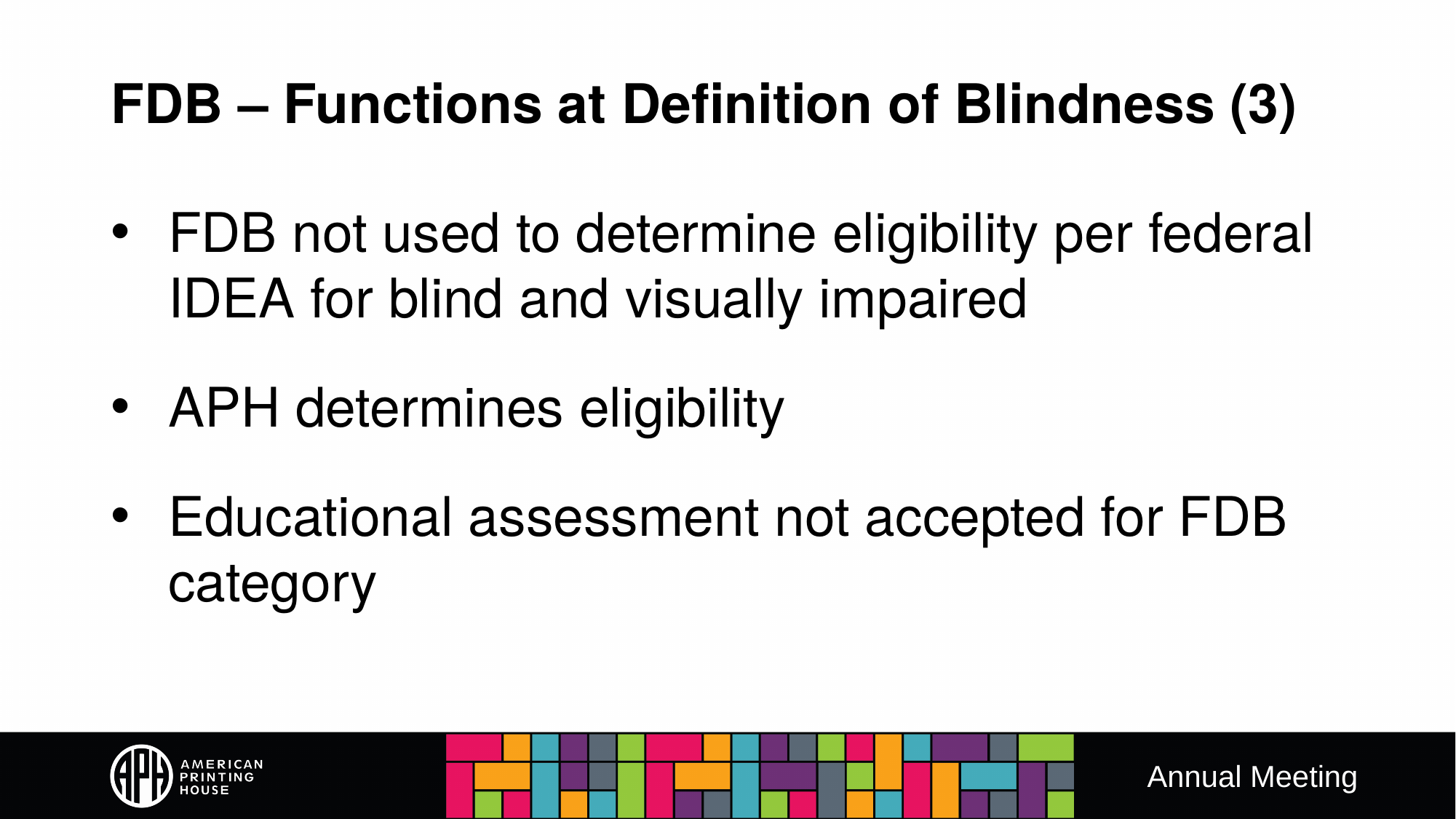

# FDB – Functions at Definition of Blindness (3)
FDB not used to determine eligibility per federal IDEA for blind and visually impaired
APH determines eligibility
Educational assessment not accepted for FDB category